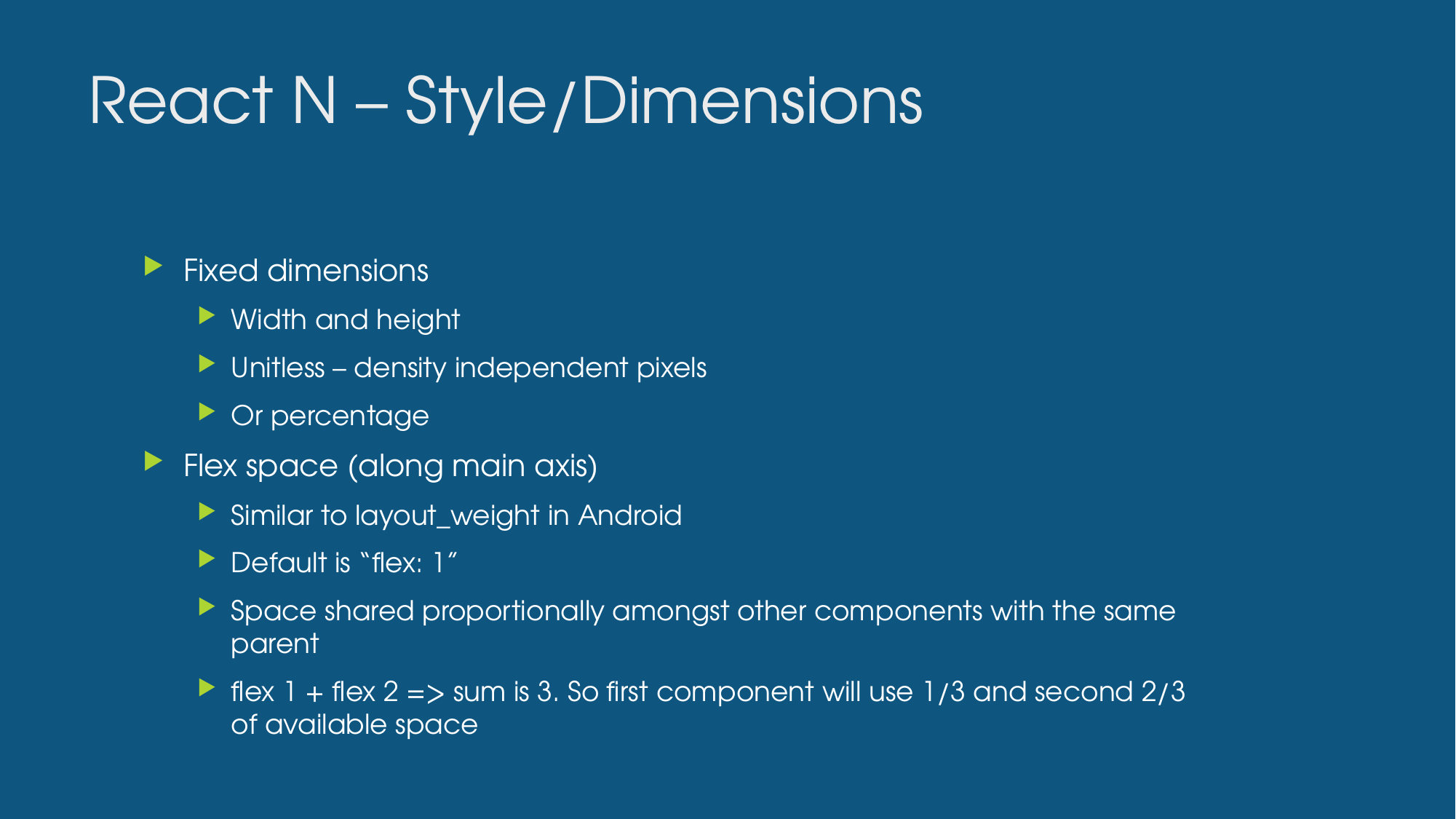

7
# React N – Style/Dimensions
Fixed dimensions
Width and height
Unitless – density independent pixels
Or percentage
Flex space (along main axis)
Similar to layout_weight in Android
Default is “flex: 1”
Space shared proportionally amongst other components with the same parent
flex 1 + flex 2 => sum is 3. So first component will use 1/3 and second 2/3 of available space